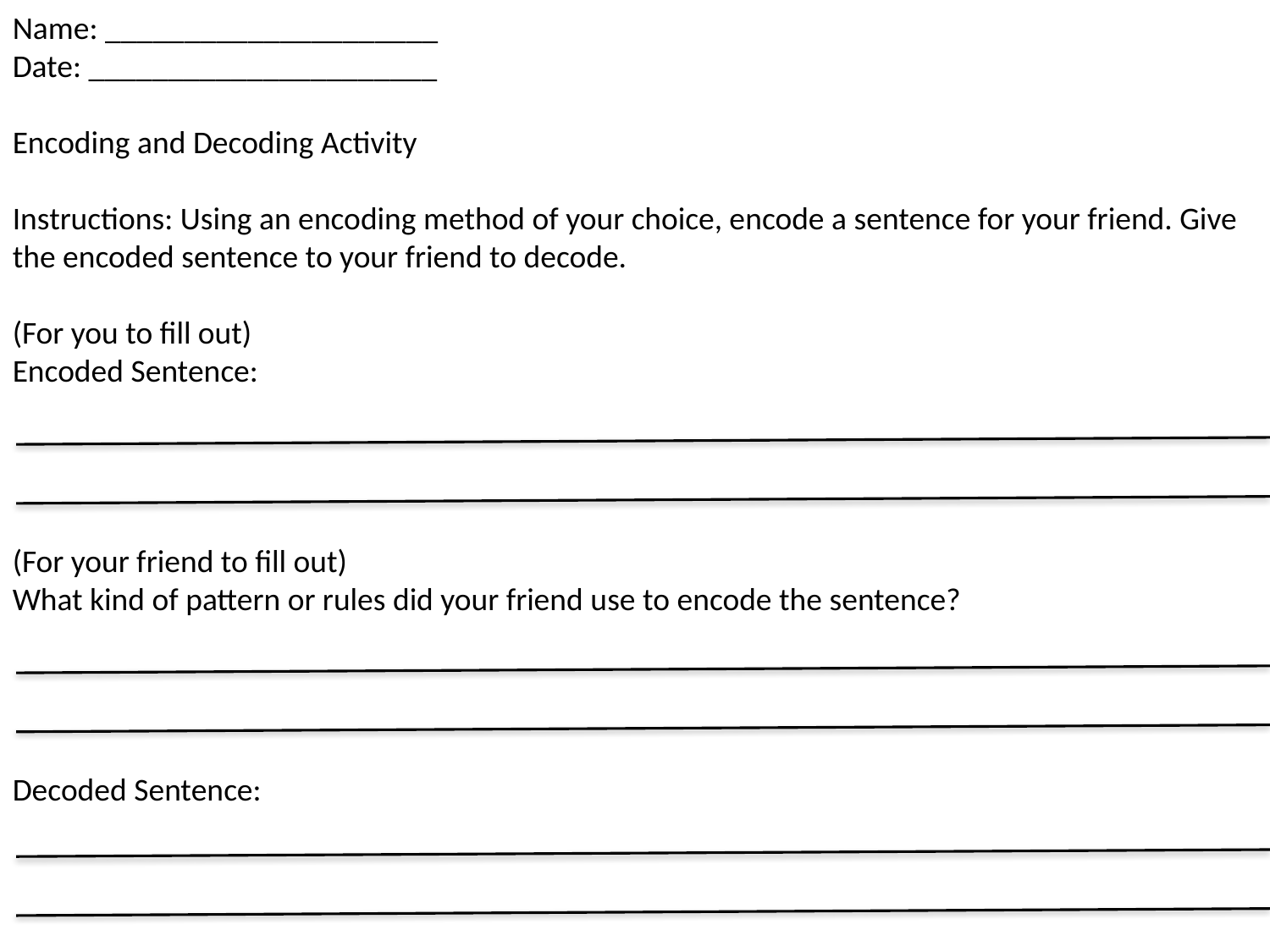

Name: _____________________
Date: ______________________

Encoding and Decoding Activity

Instructions: Using an encoding method of your choice, encode a sentence for your friend. Give the encoded sentence to your friend to decode.

(For you to fill out)
Encoded Sentence:

(For your friend to fill out)
What kind of pattern or rules did your friend use to encode the sentence?

Decoded Sentence: